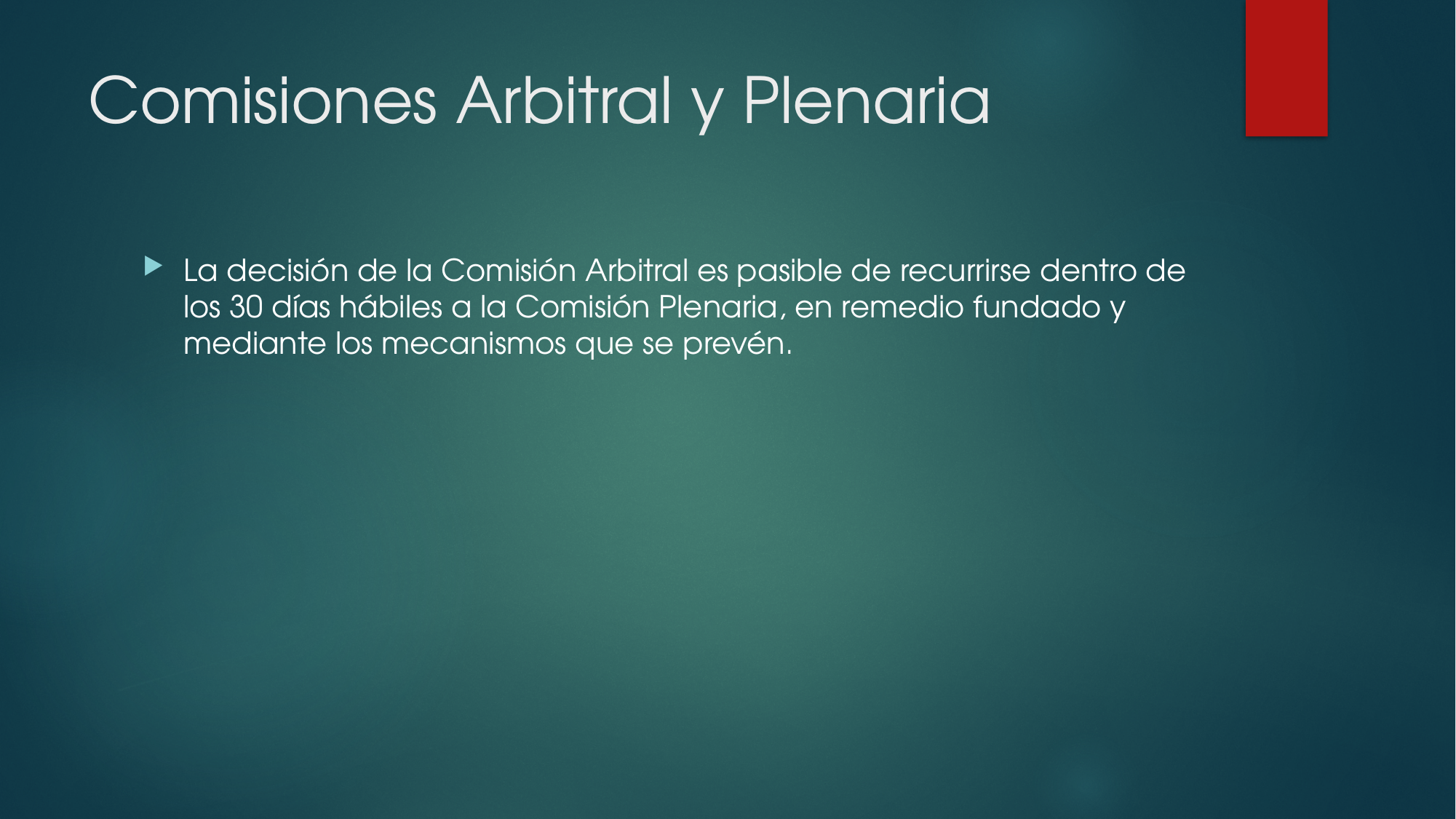

# Comisiones Arbitral y Plenaria
La decisión de la Comisión Arbitral es pasible de recurrirse dentro de los 30 días hábiles a la Comisión Plenaria, en remedio fundado y mediante los mecanismos que se prevén.